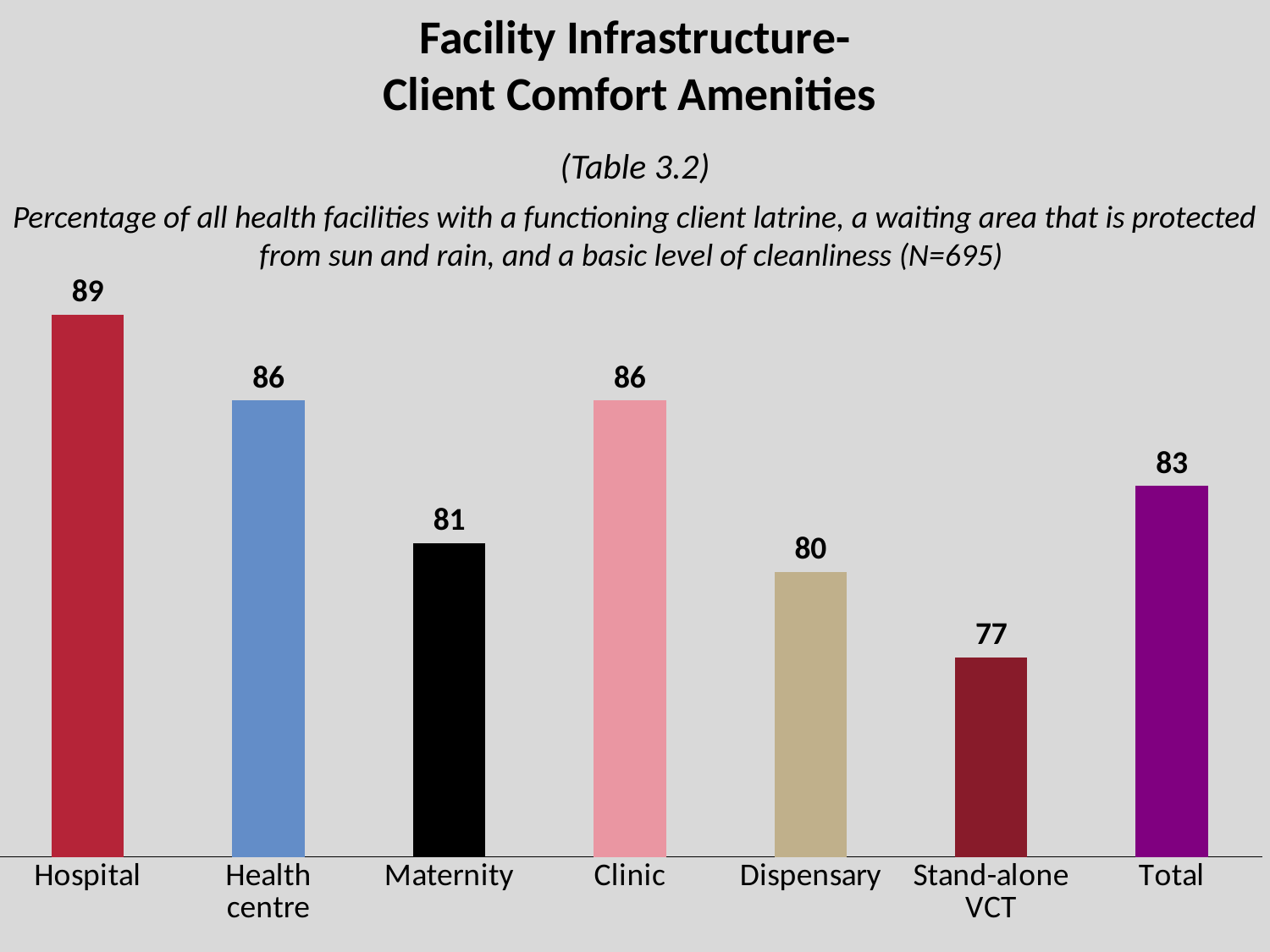

# Facility Infrastructure- Client Comfort Amenities
(Table 3.2)
Percentage of all health facilities with a functioning client latrine, a waiting area that is protected from sun and rain, and a basic level of cleanliness (N=695)

### Chart

| Category | Series 1 |
|---|---|
| Hospital | 89.0 |
| Health centre | 86.0 |
| Maternity | 81.0 |
| Clinic | 86.0 |
| Dispensary | 80.0 |
| Stand-alone VCT | 77.0 |
| Total | 83.0 |